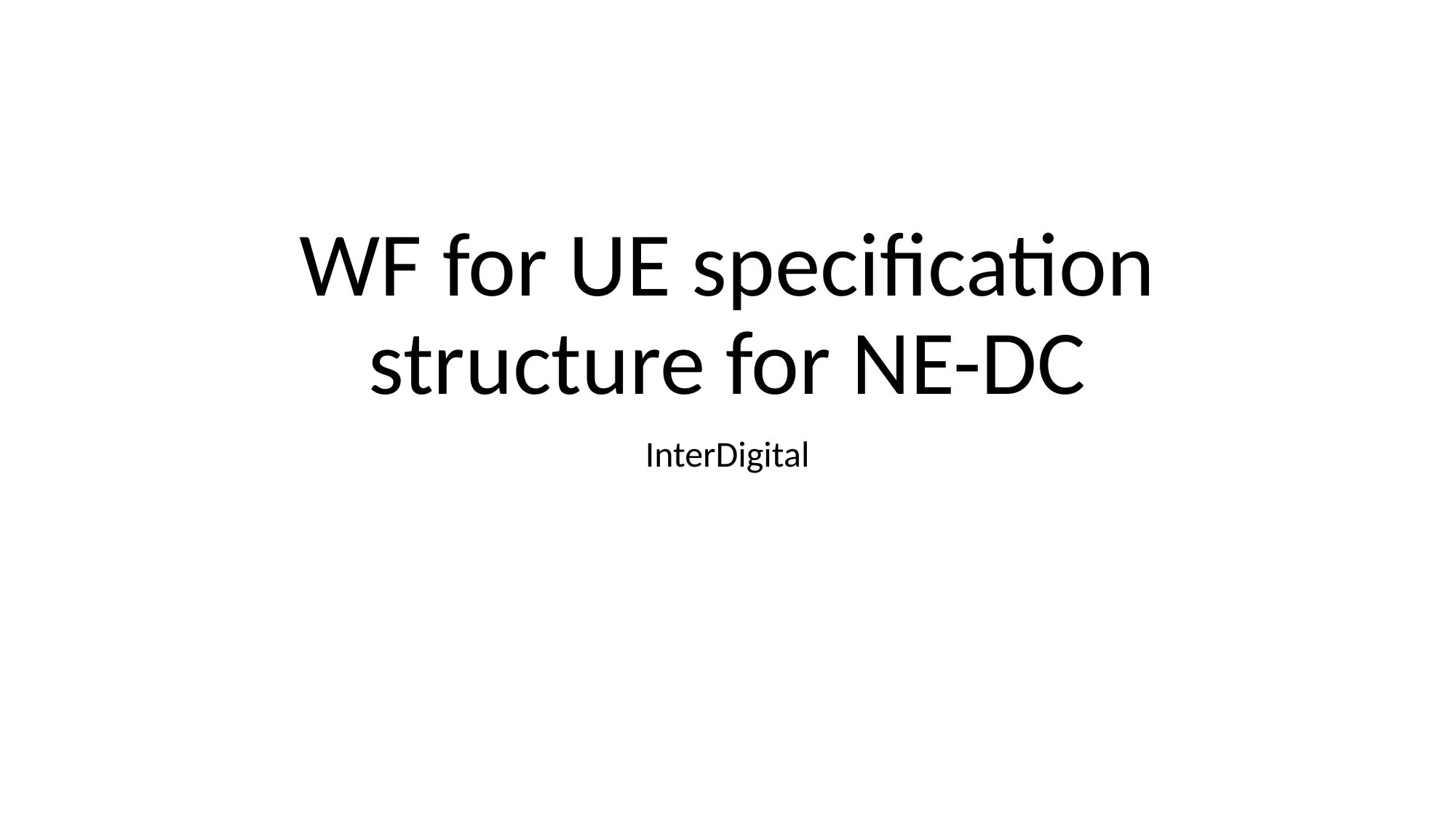

# WF for UE specification structure for NE-DC
InterDigital